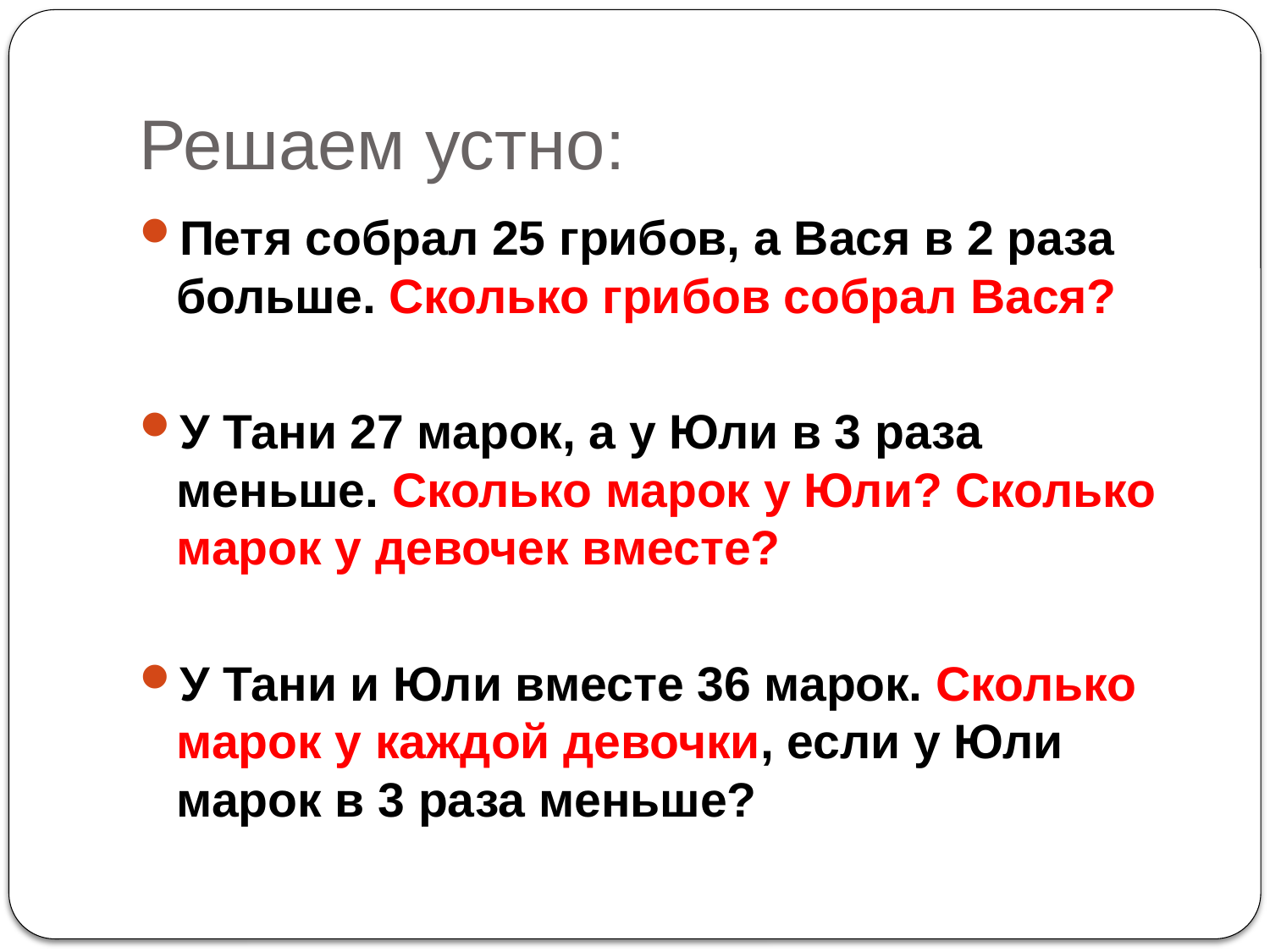

# Решаем устно:
Петя собрал 25 грибов, а Вася в 2 раза больше. Сколько грибов собрал Вася?

У Тани 27 марок, а у Юли в 3 раза меньше. Сколько марок у Юли? Сколько марок у девочек вместе?

У Тани и Юли вместе 36 марок. Сколько марок у каждой девочки, если у Юли  марок в 3 раза меньше?